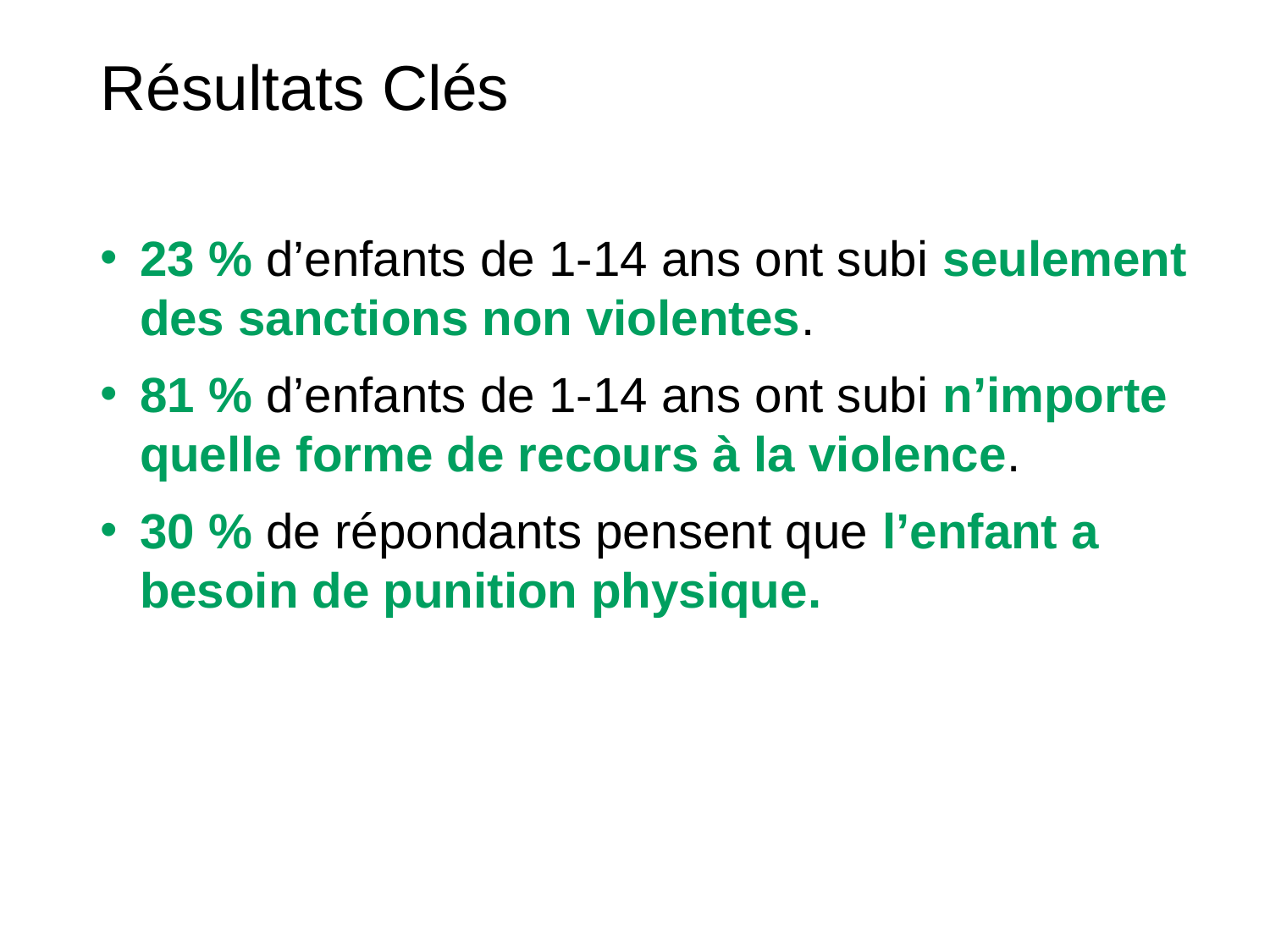

# Résultats Clés
23 % d’enfants de 1-14 ans ont subi seulement des sanctions non violentes.
81 % d’enfants de 1-14 ans ont subi n’importe quelle forme de recours à la violence.
30 % de répondants pensent que l’enfant a besoin de punition physique.